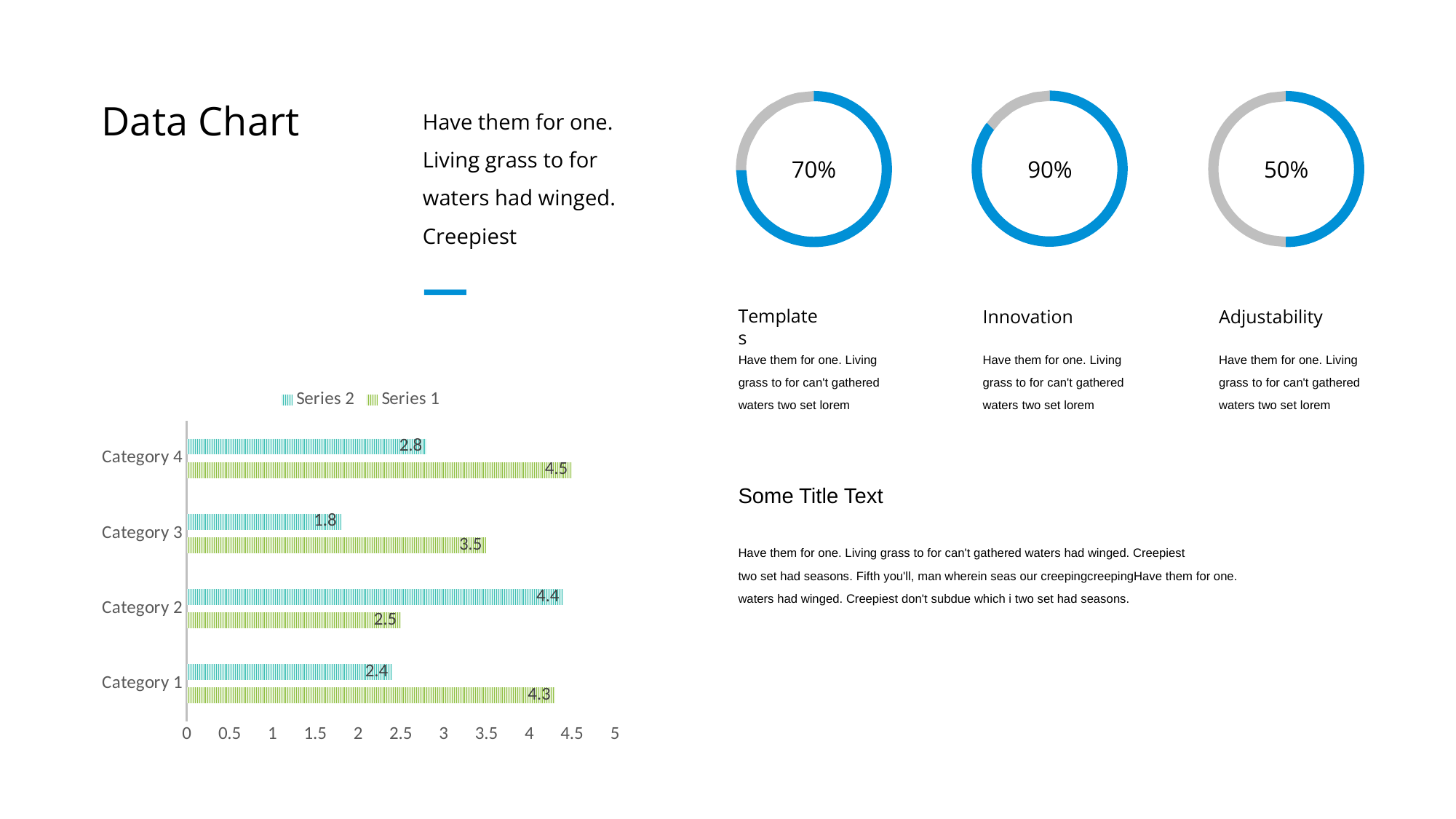

Data Chart
Have them for one. Living grass to for waters had winged. Creepiest

70%
90%
50%
Templates
Have them for one. Living grass to for can't gathered waters two set lorem
Innovation
Have them for one. Living grass to for can't gathered waters two set lorem
Adjustability
Have them for one. Living grass to for can't gathered waters two set lorem

### Chart

| Category | Series 1 | Series 2 |
|---|---|---|
| Category 1 | 4.3 | 2.4 |
| Category 2 | 2.5 | 4.4 |
| Category 3 | 3.5 | 1.8 |
| Category 4 | 4.5 | 2.8 |
Some Title Text
Have them for one. Living grass to for can't gathered waters had winged. Creepiest
two set had seasons. Fifth you'll, man wherein seas our creepingcreepingHave them for one.
waters had winged. Creepiest don't subdue which i two set had seasons.